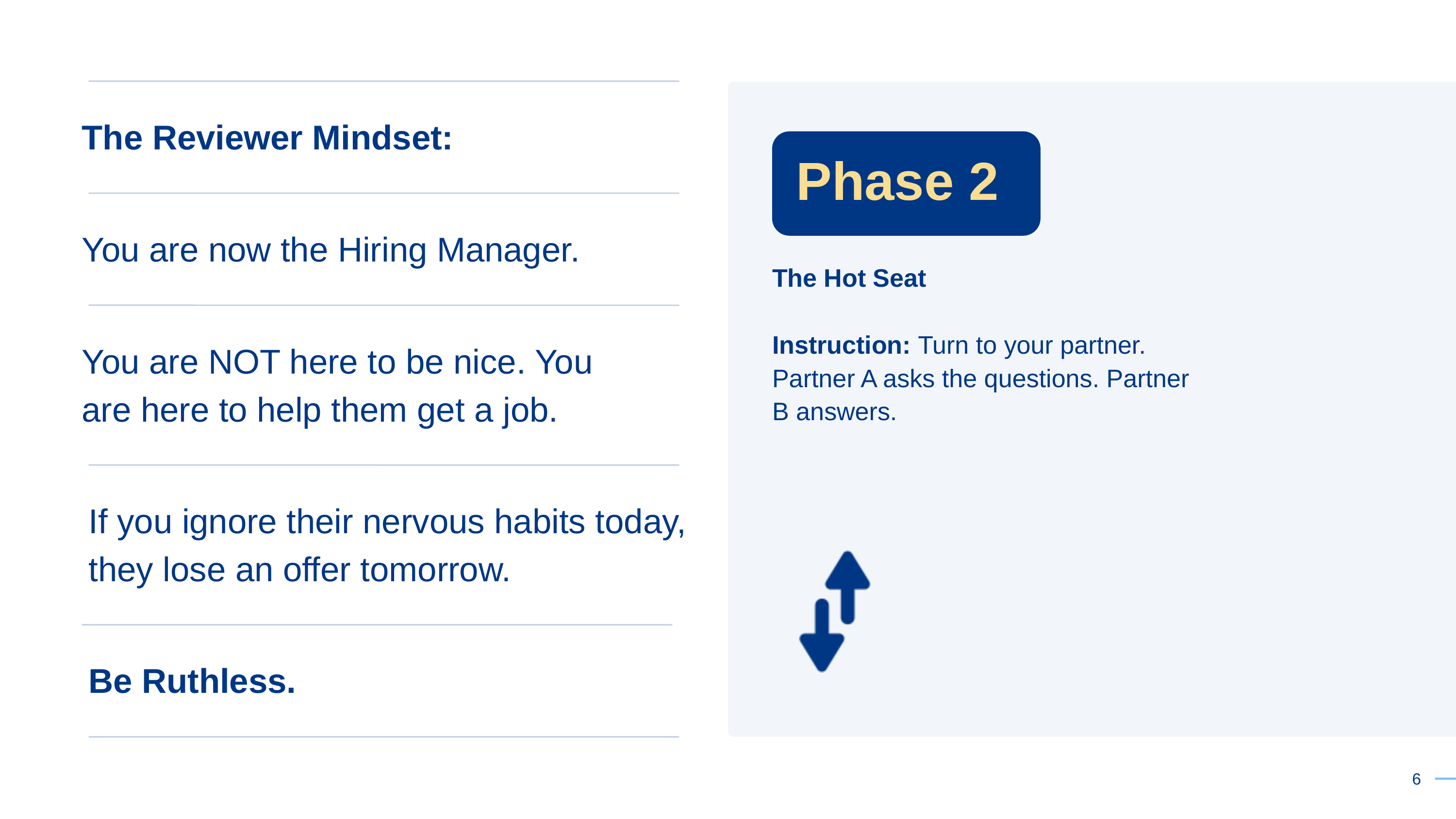

The Reviewer Mindset:

Phase 2

You are now the Hiring Manager.
The Hot Seat

Instruction: Turn to your partner. Partner A asks the questions. Partner B answers.

You are NOT here to be nice. You are here to help them get a job.

If you ignore their nervous habits today, they lose an offer tomorrow.

Be Ruthless.

6